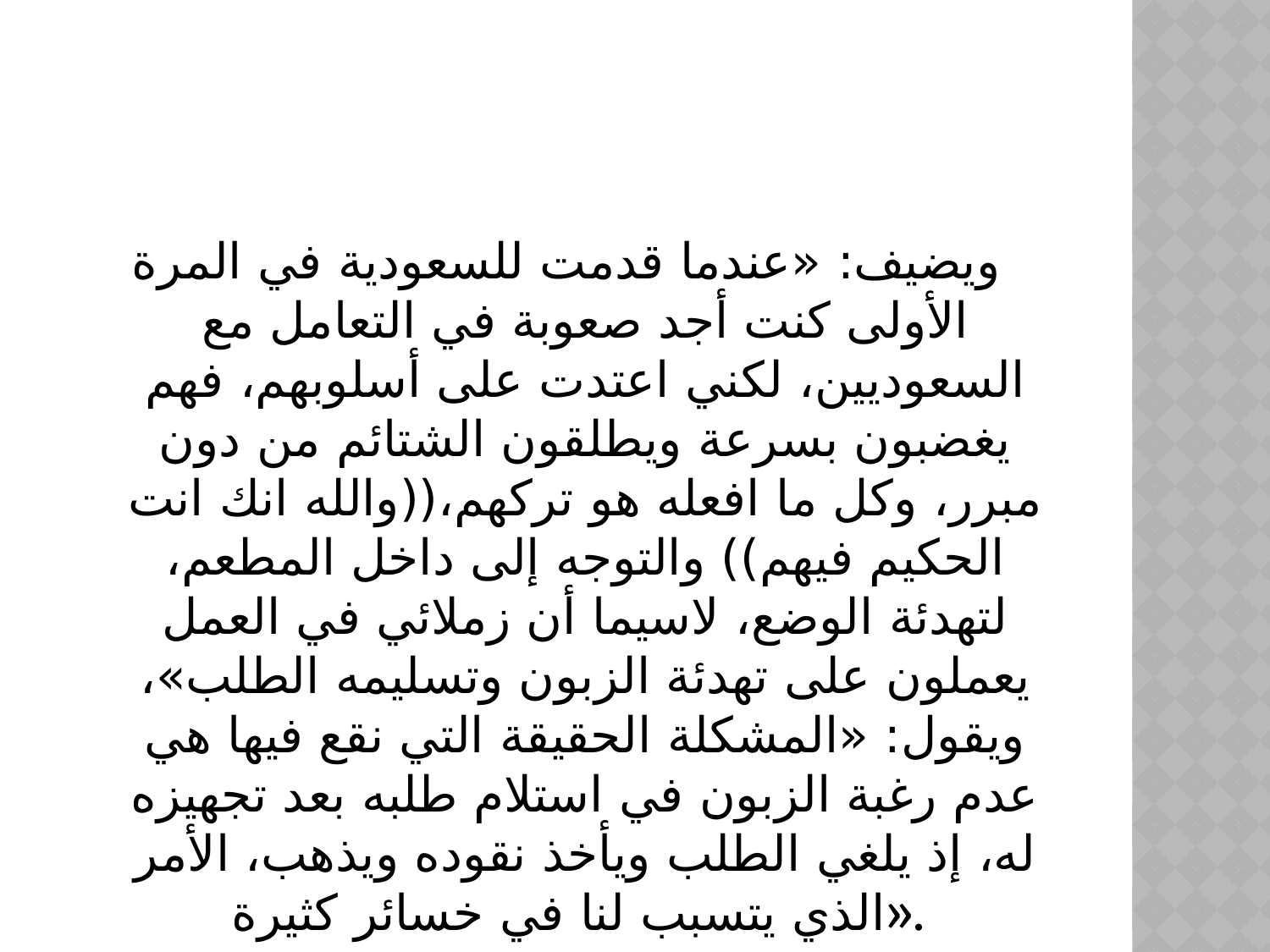

#
ويضيف: «عندما قدمت للسعودية في المرة الأولى كنت أجد صعوبة في التعامل مع السعوديين، لكني اعتدت على أسلوبهم، فهم يغضبون بسرعة ويطلقون الشتائم من دون مبرر، وكل ما افعله هو تركهم،((والله انك انت الحكيم فيهم)) والتوجه إلى داخل المطعم، لتهدئة الوضع، لاسيما أن زملائي في العمل يعملون على تهدئة الزبون وتسليمه الطلب»، ويقول: «المشكلة الحقيقة التي نقع فيها هي عدم رغبة الزبون في استلام طلبه بعد تجهيزه له، إذ يلغي الطلب ويأخذ نقوده ويذهب، الأمر الذي يتسبب لنا في خسائر كثيرة».